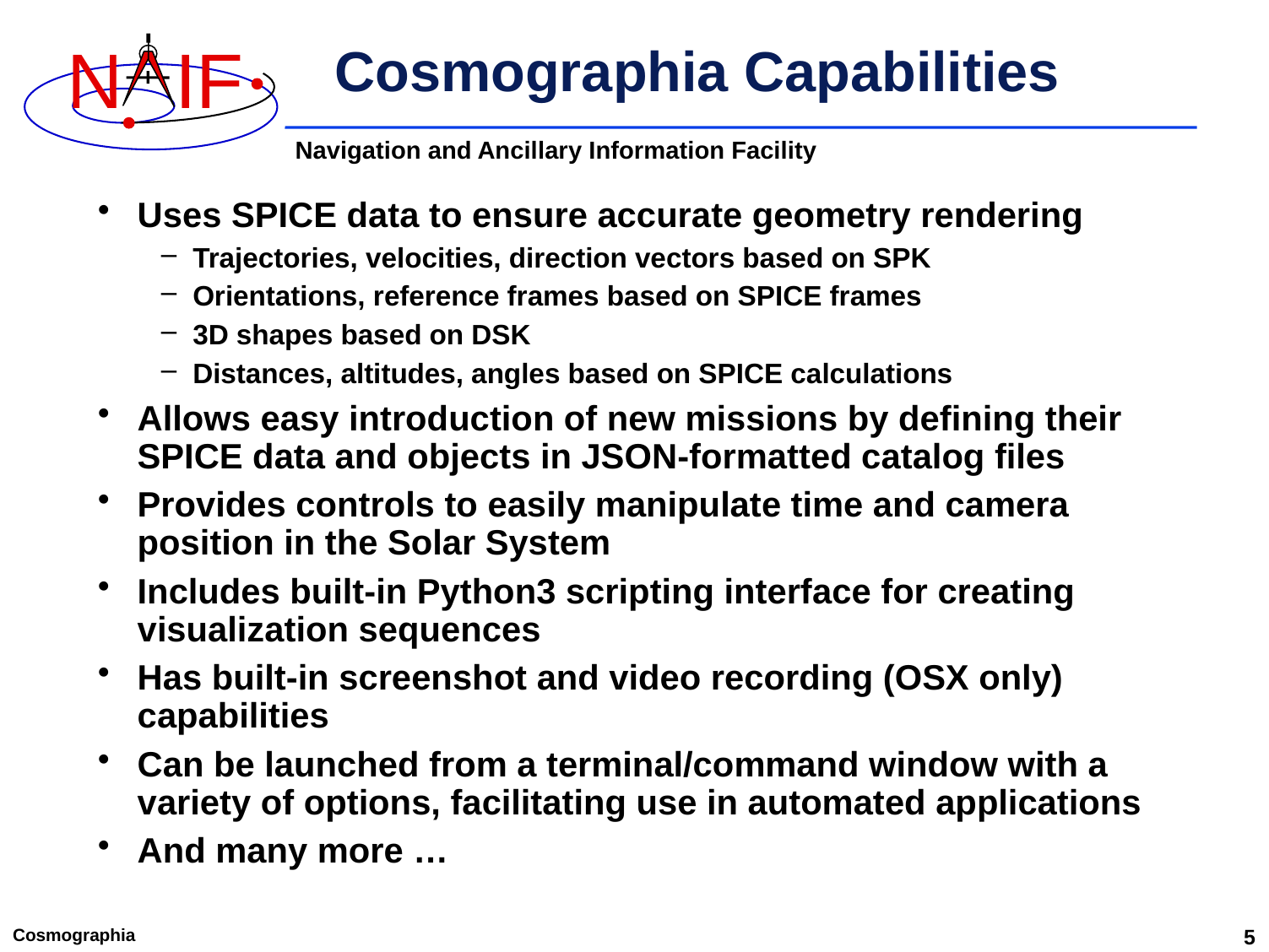

# Cosmographia Capabilities
Uses SPICE data to ensure accurate geometry rendering
Trajectories, velocities, direction vectors based on SPK
Orientations, reference frames based on SPICE frames
3D shapes based on DSK
Distances, altitudes, angles based on SPICE calculations
Allows easy introduction of new missions by defining their SPICE data and objects in JSON-formatted catalog files
Provides controls to easily manipulate time and camera position in the Solar System
Includes built-in Python3 scripting interface for creating  visualization sequences
Has built-in screenshot and video recording (OSX only) capabilities
Can be launched from a terminal/command window with a variety of options, facilitating use in automated applications
And many more …
Cosmographia
5